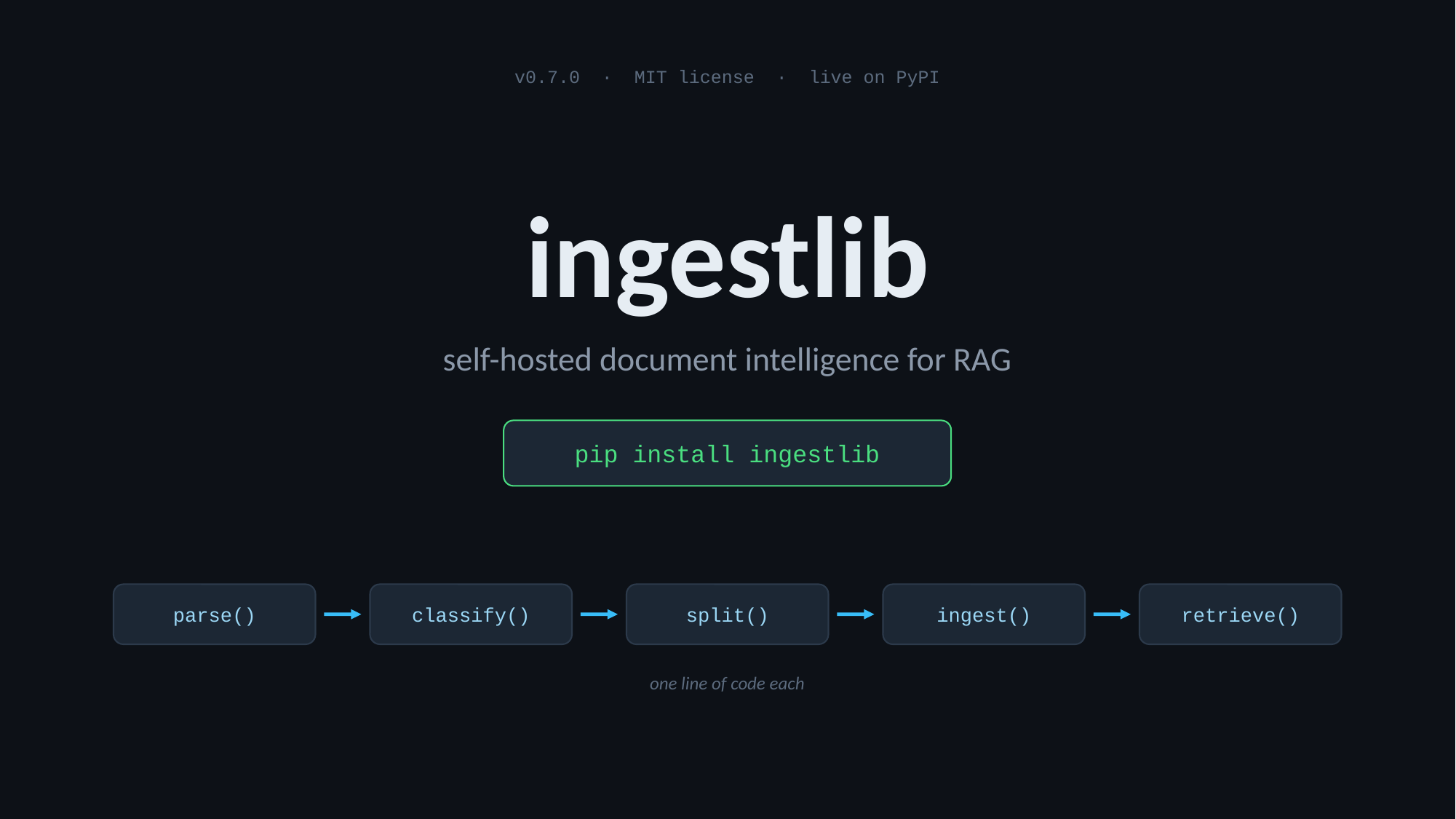

v0.7.0  ·  MIT license  ·  live on PyPI
ingestlib
self-hosted document intelligence for RAG

pip install ingestlib

parse()

classify()

split()

ingest()

retrieve()

one line of code each